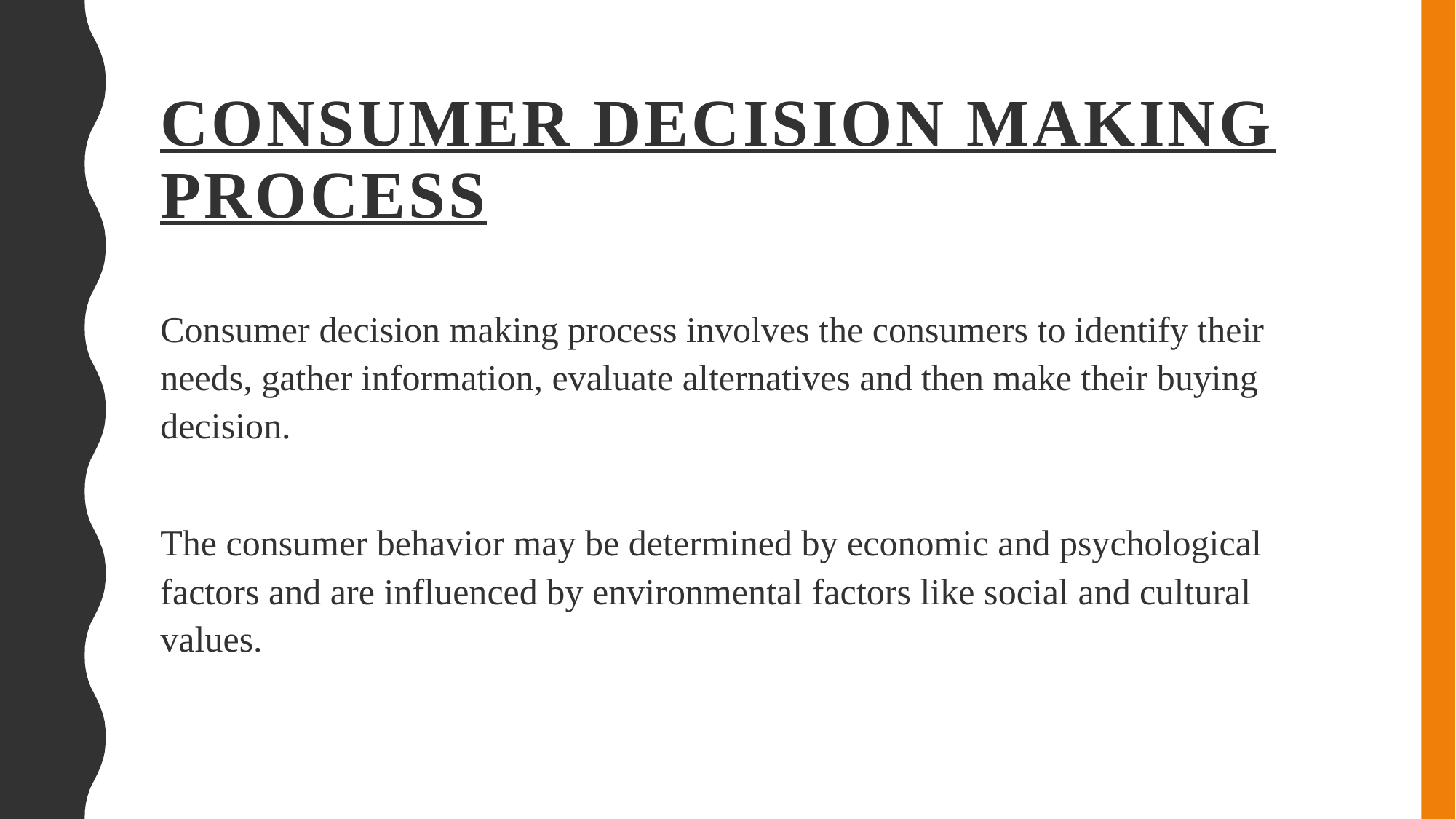

# Consumer decision making process
Consumer decision making process involves the consumers to identify their needs, gather information, evaluate alternatives and then make their buying decision.

The consumer behavior may be determined by economic and psychological factors and are influenced by environmental factors like social and cultural values.